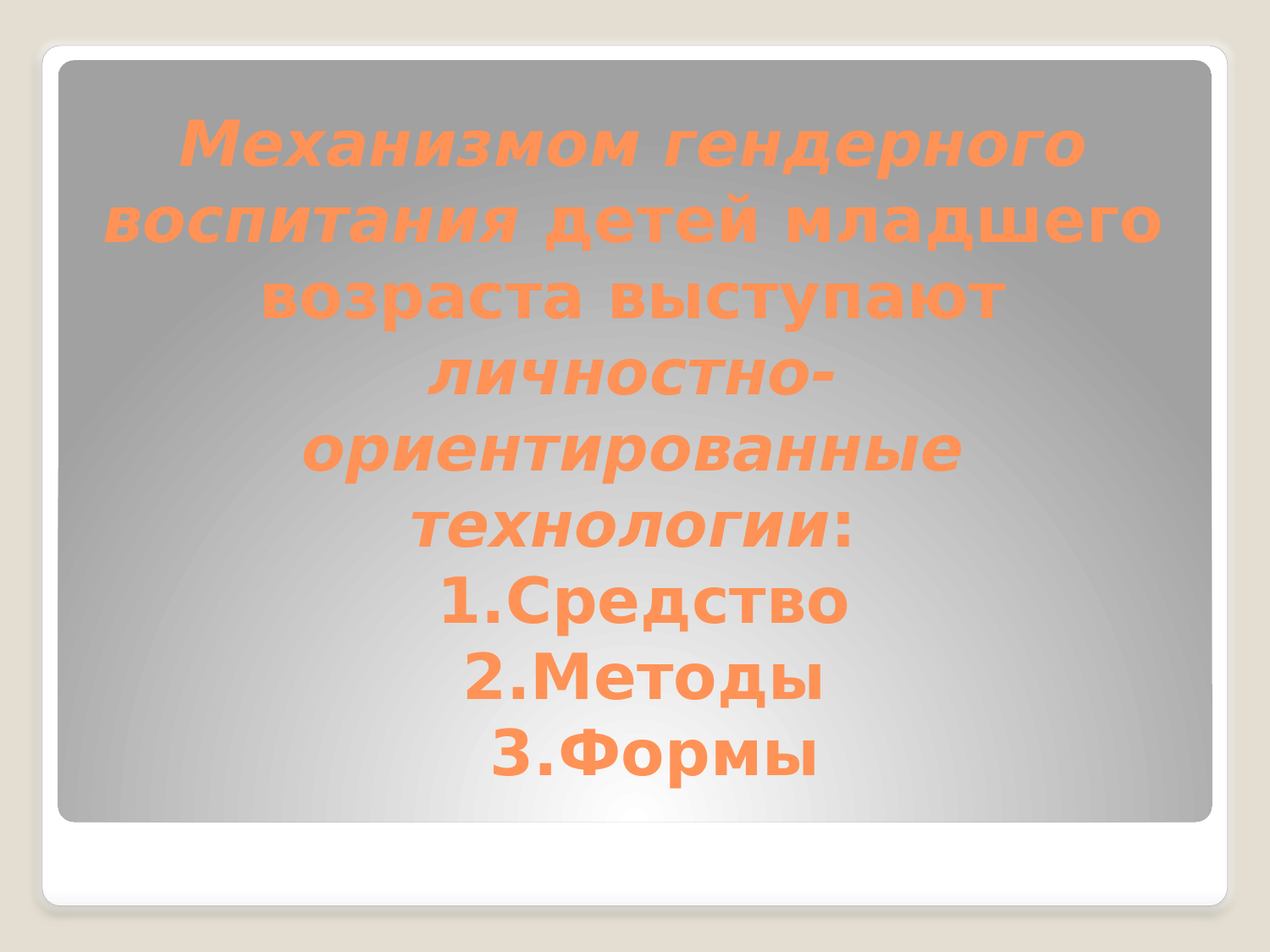

# Механизмом гендерного воспитания детей младшего возраста выступают личностно- ориентированные технологии: 1.Средство 2.Методы 3.Формы